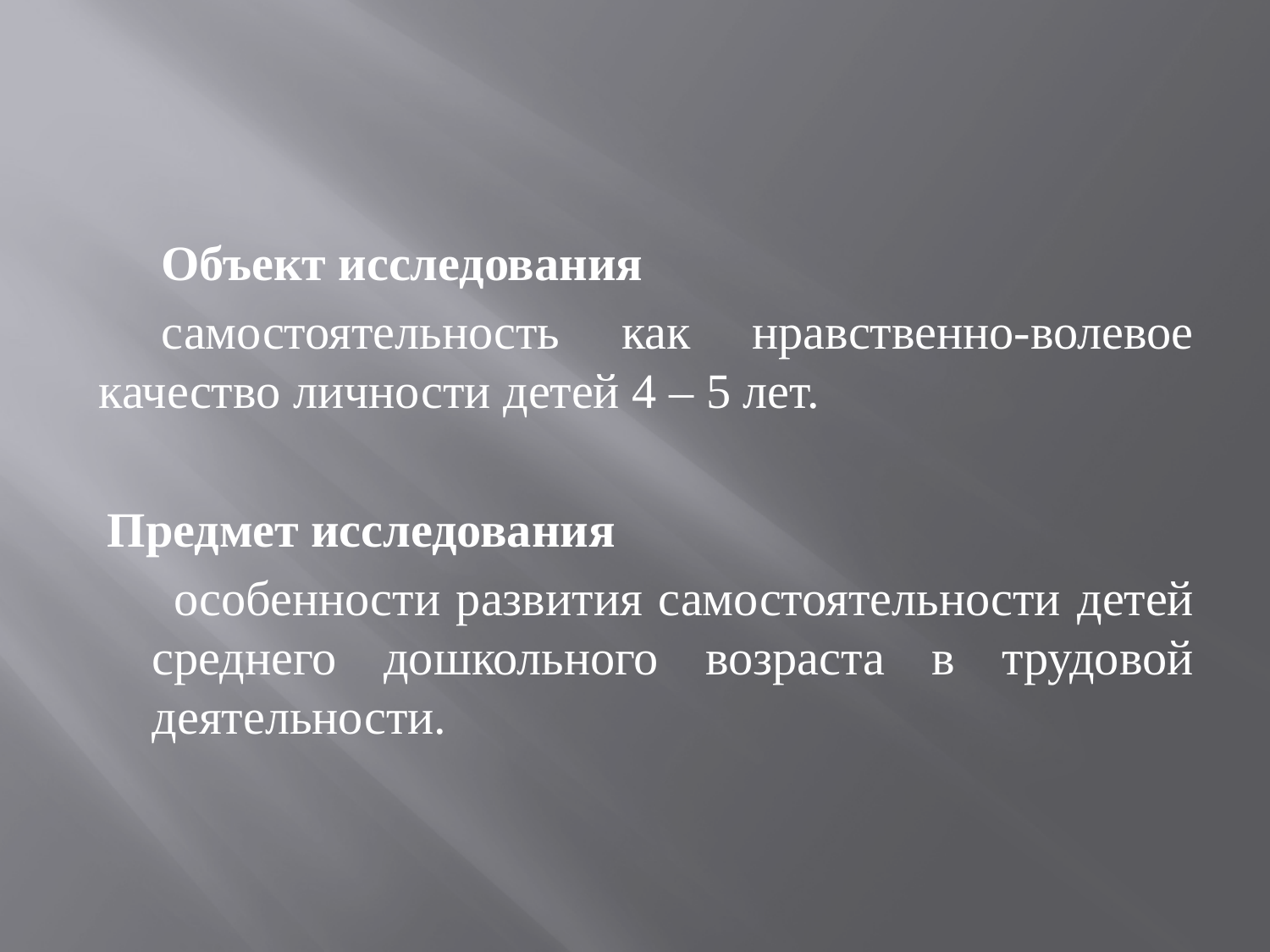

#
Объект исследования
самостоятельность как нравственно-волевое качество личности детей 4 – 5 лет.

 Предмет исследования
     особенности развития самостоятельности детей среднего дошкольного возраста в трудовой деятельности.